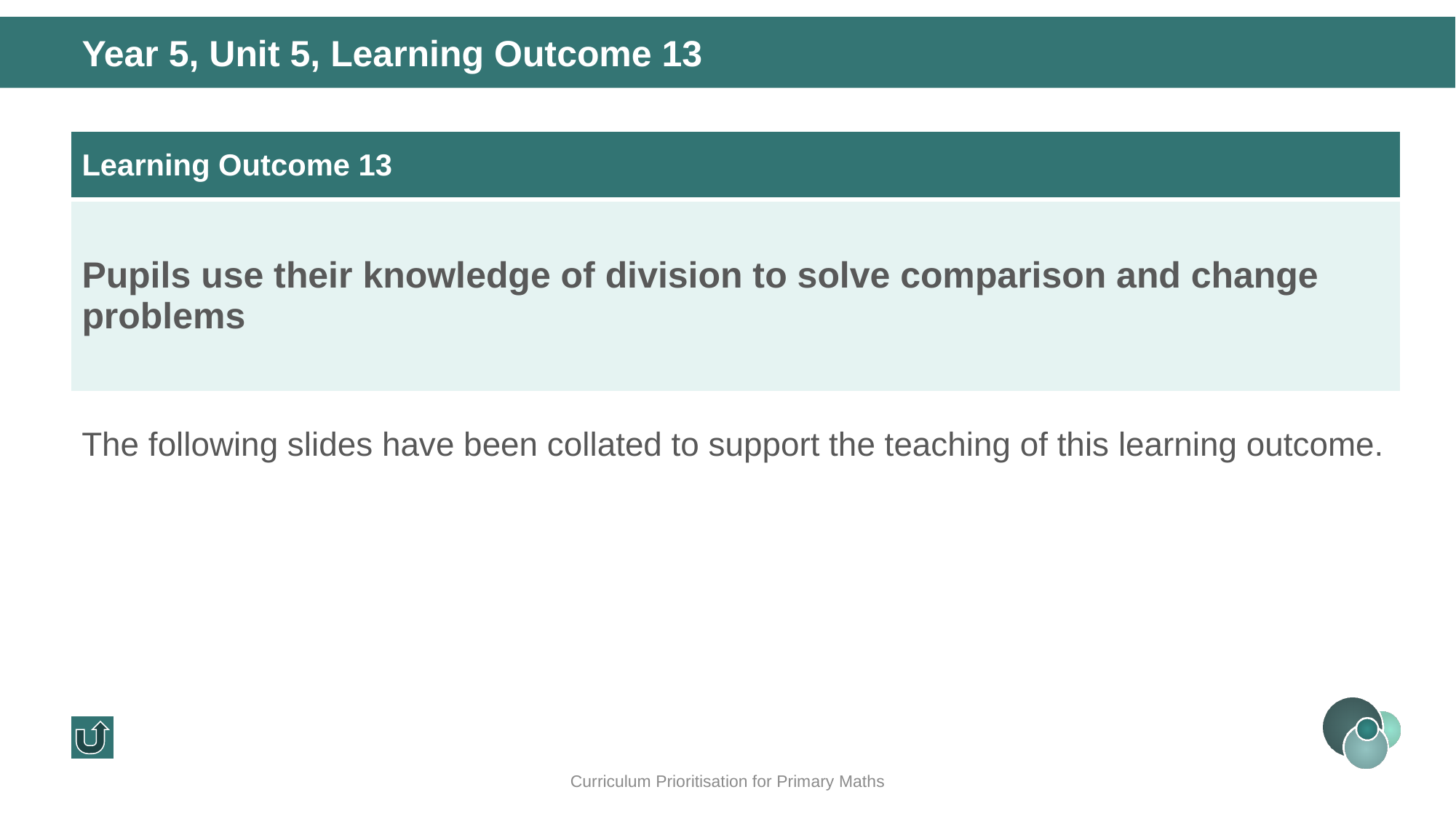

Year 5, Unit 5, Learning Outcome 13
| Learning Outcome 13 |
| --- |
| Pupils use their knowledge of division to solve comparison and change problems |
The following slides have been collated to support the teaching of this learning outcome.

Curriculum Prioritisation for Primary Maths